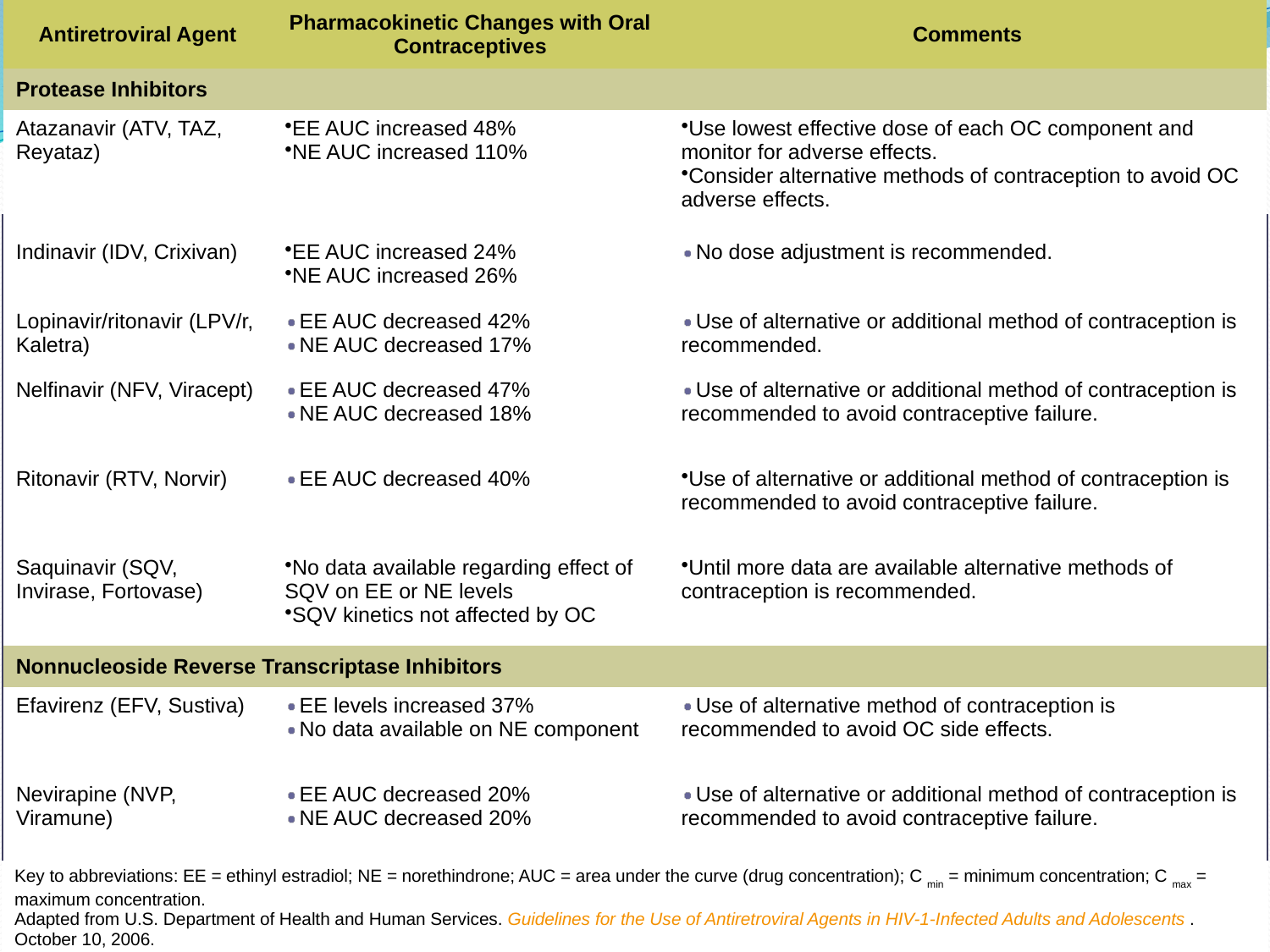

| Antiretroviral Agent | Pharmacokinetic Changes with Oral Contraceptives | Comments |
| --- | --- | --- |
| Protease Inhibitors |  |  |
| Atazanavir (ATV, TAZ, Reyataz) | EE AUC increased 48% NE AUC increased 110% | Use lowest effective dose of each OC component and monitor for adverse effects. Consider alternative methods of contraception to avoid OC adverse effects. |
| Indinavir (IDV, Crixivan) | EE AUC increased 24% NE AUC increased 26% | No dose adjustment is recommended. |
| Lopinavir/ritonavir (LPV/r, Kaletra) | EE AUC decreased 42% NE AUC decreased 17% | Use of alternative or additional method of contraception is recommended. |
| Nelfinavir (NFV, Viracept) | EE AUC decreased 47% NE AUC decreased 18% | Use of alternative or additional method of contraception is recommended to avoid contraceptive failure. |
| Ritonavir (RTV, Norvir) | EE AUC decreased 40% | Use of alternative or additional method of contraception is recommended to avoid contraceptive failure. |
| Saquinavir (SQV, Invirase, Fortovase) | No data available regarding effect of SQV on EE or NE levels SQV kinetics not affected by OC | Until more data are available alternative methods of contraception is recommended. |
| Nonnucleoside Reverse Transcriptase Inhibitors |  |  |
| Efavirenz (EFV, Sustiva) | EE levels increased 37% No data available on NE component | Use of alternative method of contraception is recommended to avoid OC side effects. |
| Nevirapine (NVP, Viramune) | EE AUC decreased 20% NE AUC decreased 20% | Use of alternative or additional method of contraception is recommended to avoid contraceptive failure. |

| Table 1. Interactions between Antiretroviral Agents and Oral Contraceptives |
| --- |
|  |
| Key to abbreviations: EE = ethinyl estradiol; NE = norethindrone; AUC = area under the curve (drug concentration); C min = minimum concentration; C max = maximum concentration. Adapted from U.S. Department of Health and Human Services. Guidelines for the Use of Antiretroviral Agents in HIV-1-Infected Adults and Adolescents . October 10, 2006. |